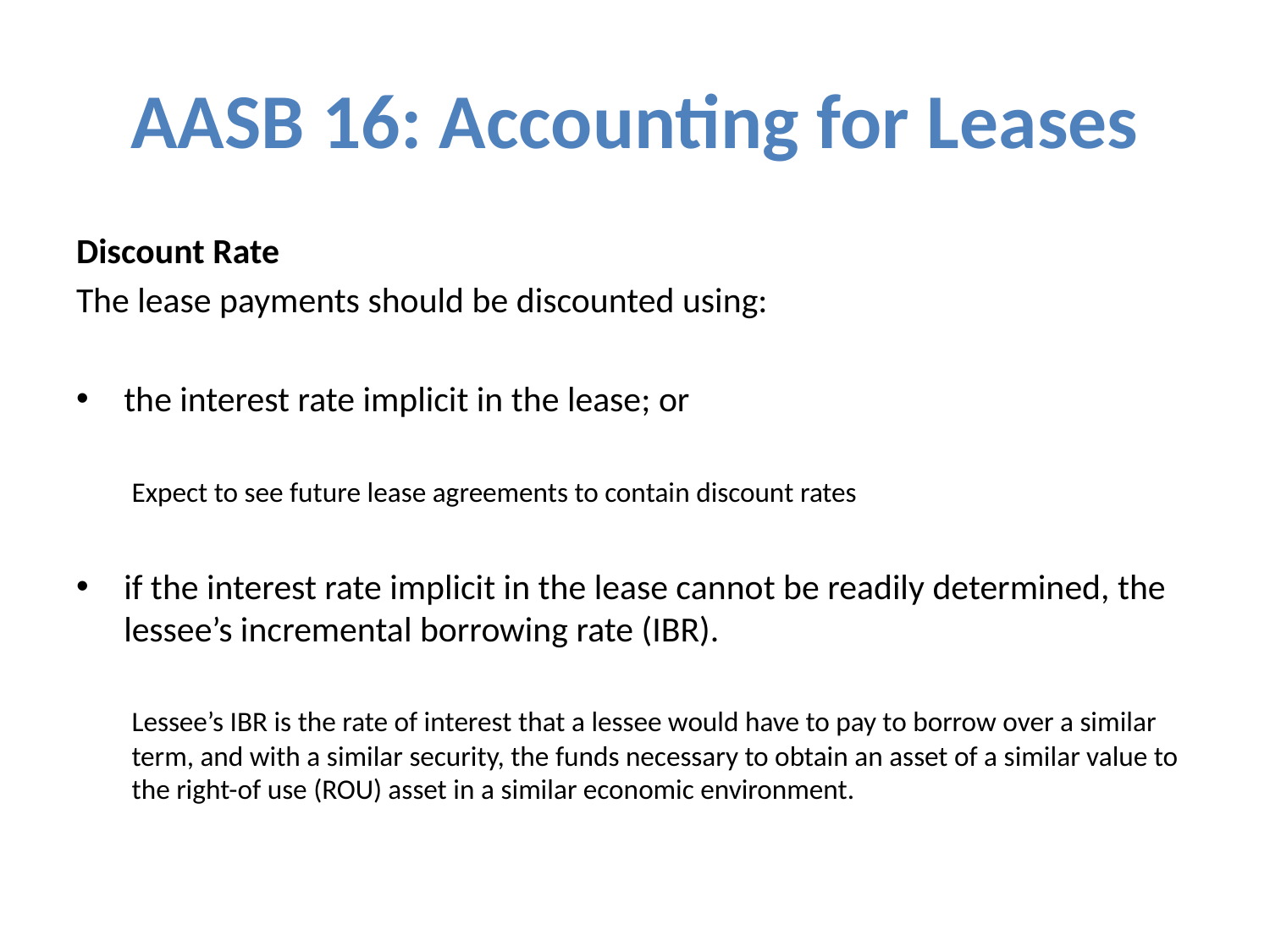

# AASB 16: Accounting for Leases
Discount Rate
The lease payments should be discounted using:

the interest rate implicit in the lease; or

Expect to see future lease agreements to contain discount rates

if the interest rate implicit in the lease cannot be readily determined, the lessee’s incremental borrowing rate (IBR).

Lessee’s IBR is the rate of interest that a lessee would have to pay to borrow over a similar term, and with a similar security, the funds necessary to obtain an asset of a similar value to the right-of use (ROU) asset in a similar economic environment.